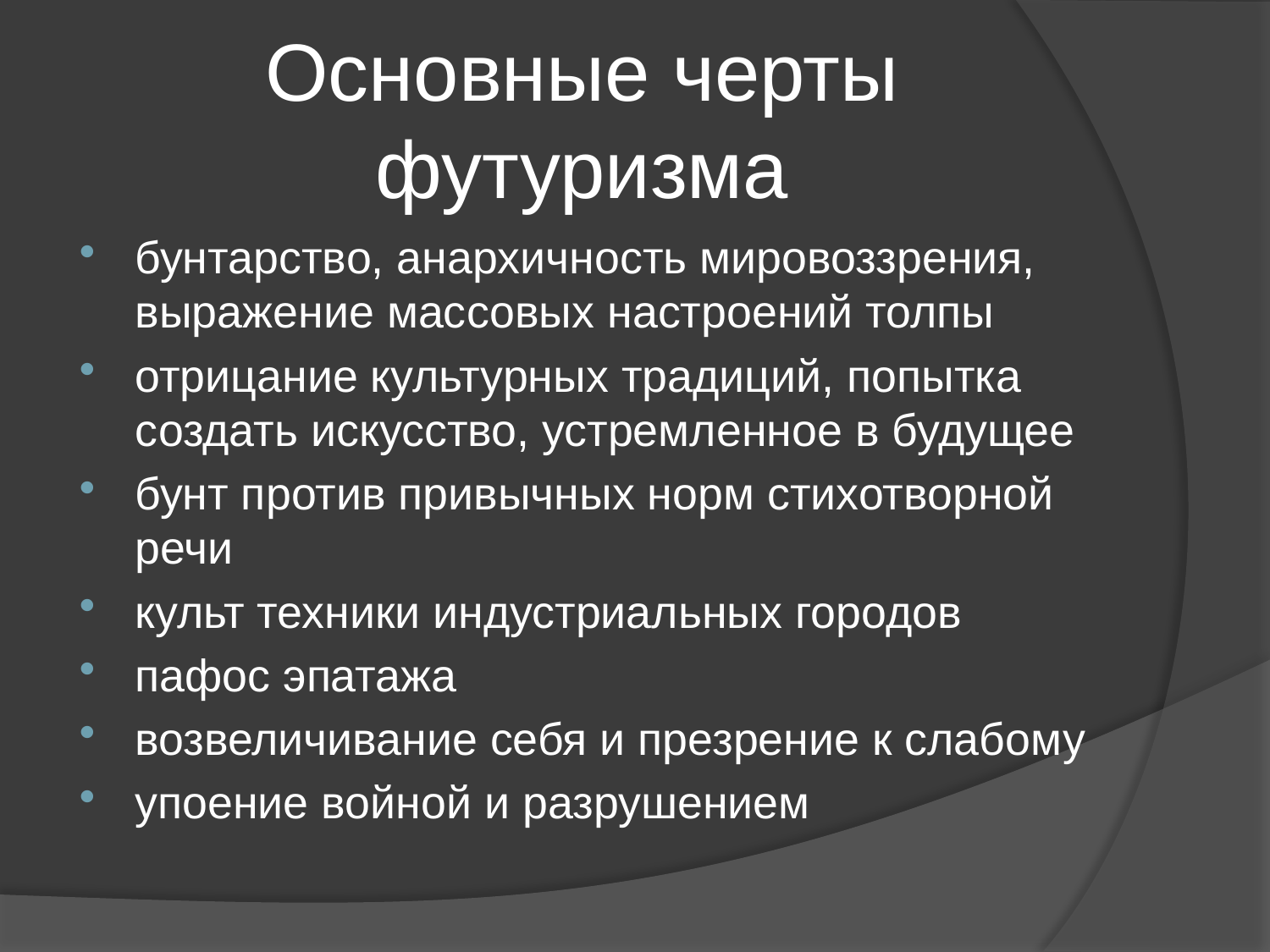

# Основные черты футуризма
бунтарство, анархичность мировоззрения, выражение массовых настроений толпы
отрицание культурных традиций, попытка создать искусство, устремленное в будущее
бунт против привычных норм стихотворной речи
культ техники индустриальных городов
пафос эпатажа
возвеличивание себя и презрение к слабому
упоение войной и разрушением